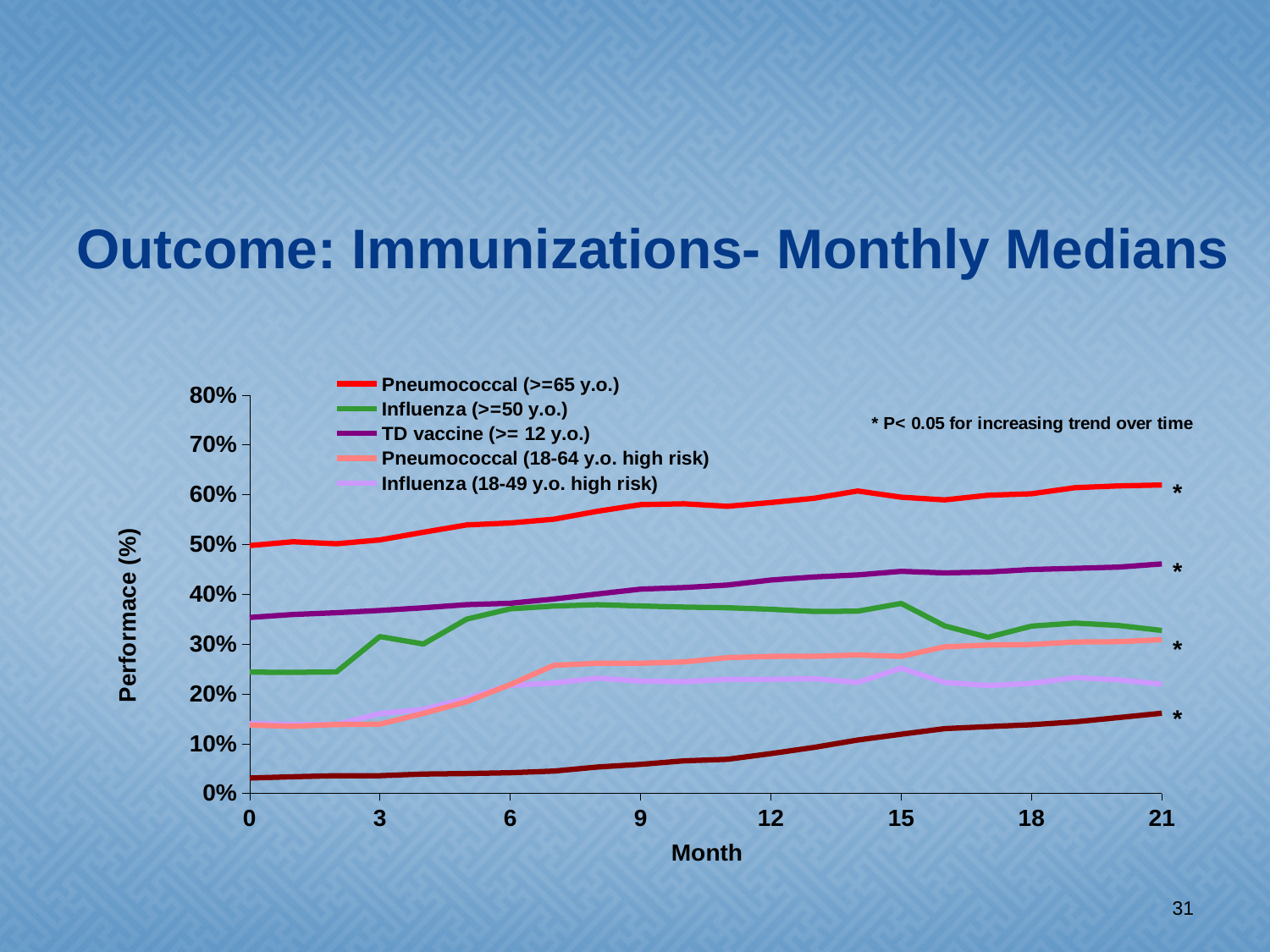

# Outcome: Immunizations- Monthly Medians

### Chart

| Category |  |  |  |  |  |  |
|---|---|---|---|---|---|---|
31